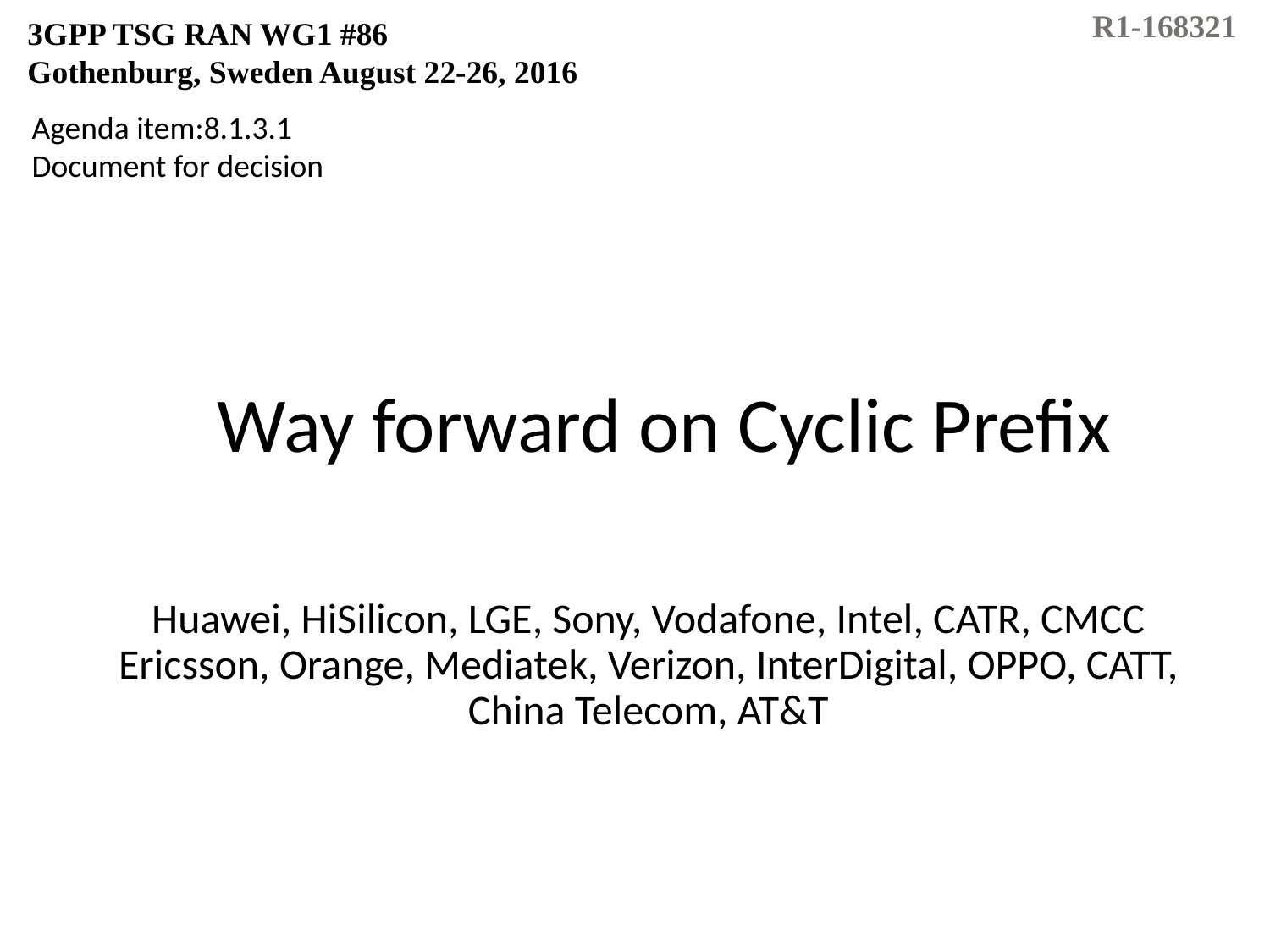

R1-168321
3GPP TSG RAN WG1 #86
Gothenburg, Sweden August 22-26, 2016
Agenda item:8.1.3.1
Document for decision
# Way forward on Cyclic Prefix
Huawei, HiSilicon, LGE, Sony, Vodafone, Intel, CATR, CMCC Ericsson, Orange, Mediatek, Verizon, InterDigital, OPPO, CATT, China Telecom, AT&T